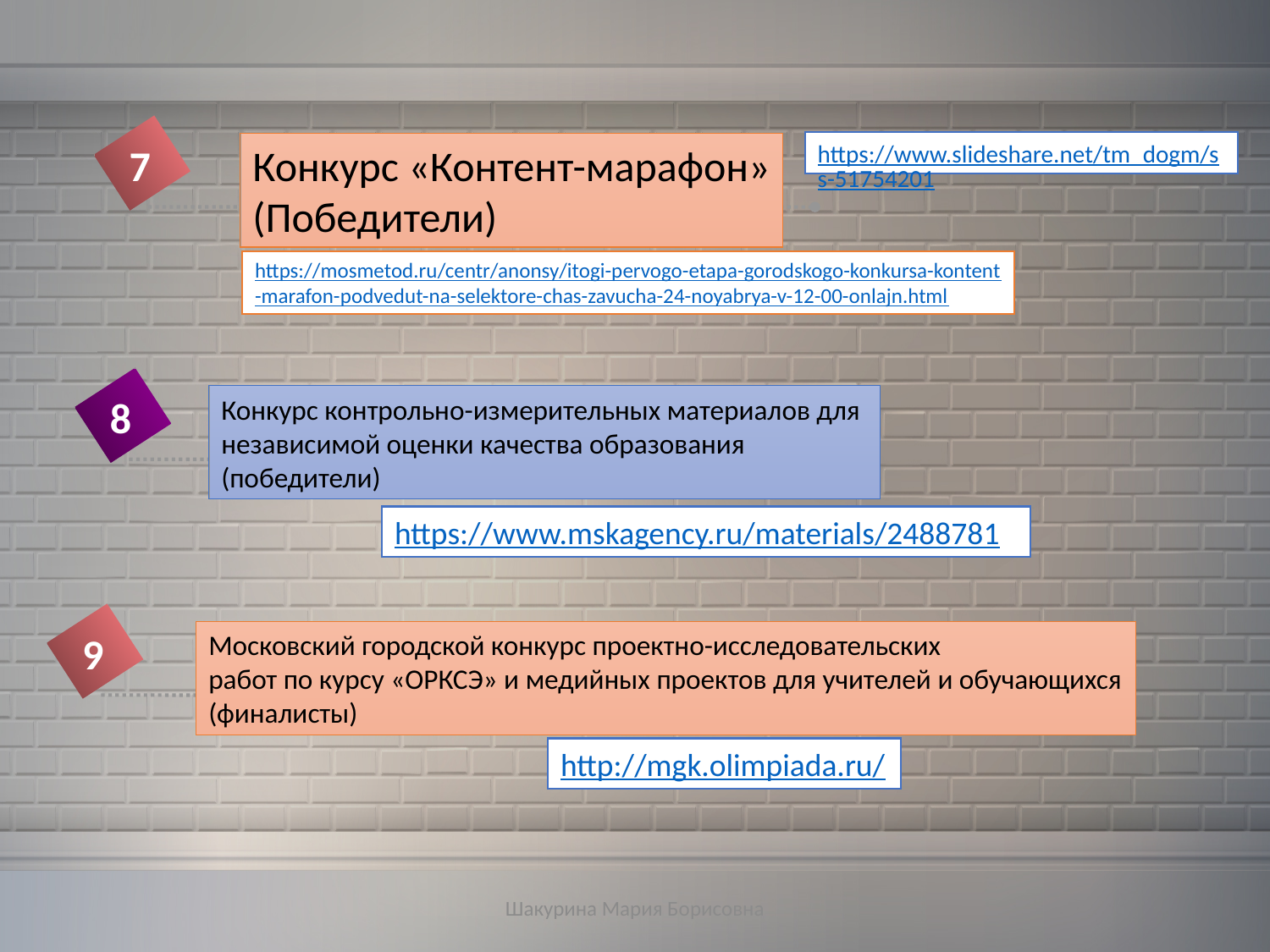

7
Конкурс «Контент-марафон»
(Победители)

https://www.slideshare.net/tm_dogm/ss-51754201
https://mosmetod.ru/centr/anonsy/itogi-pervogo-etapa-gorodskogo-konkursa-kontent
-marafon-podvedut-na-selektore-chas-zavucha-24-noyabrya-v-12-00-onlajn.html

8
Конкурс контрольно-измерительных материалов для
независимой оценки качества образования
(победители)

https://www.mskagency.ru/materials/2488781

9
Московский городской конкурс проектно-исследовательских
работ по курсу «ОРКСЭ» и медийных проектов для учителей и обучающихся
(финалисты)

http://mgk.olimpiada.ru/
Шакурина Мария Борисовна